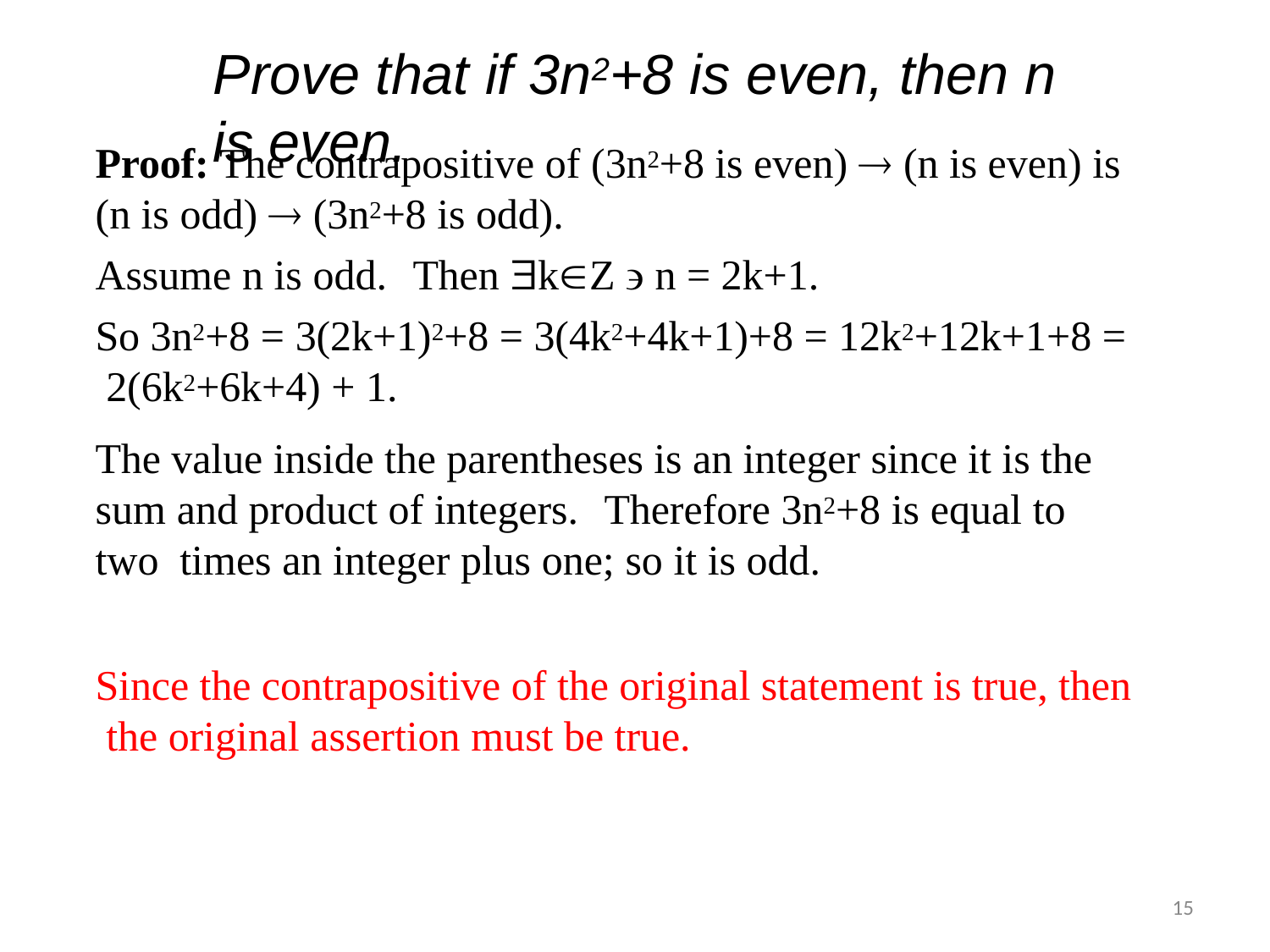

# Prove that if 3n2+8 is even, then n is even.
Proof: The contrapositive of (3n2+8 is even) → (n is even) is  (n is odd) → (3n2+8 is odd).
Assume n is odd.	Then ∃k∈Z ∋ n = 2k+1.
So 3n2+8 = 3(2k+1)2+8 = 3(4k2+4k+1)+8 = 12k2+12k+1+8 =  2(6k2+6k+4) + 1.
The value inside the parentheses is an integer since it is the  sum and product of integers.	Therefore 3n2+8 is equal to two  times an integer plus one; so it is odd.

Since the contrapositive of the original statement is true, then  the original assertion must be true.
15